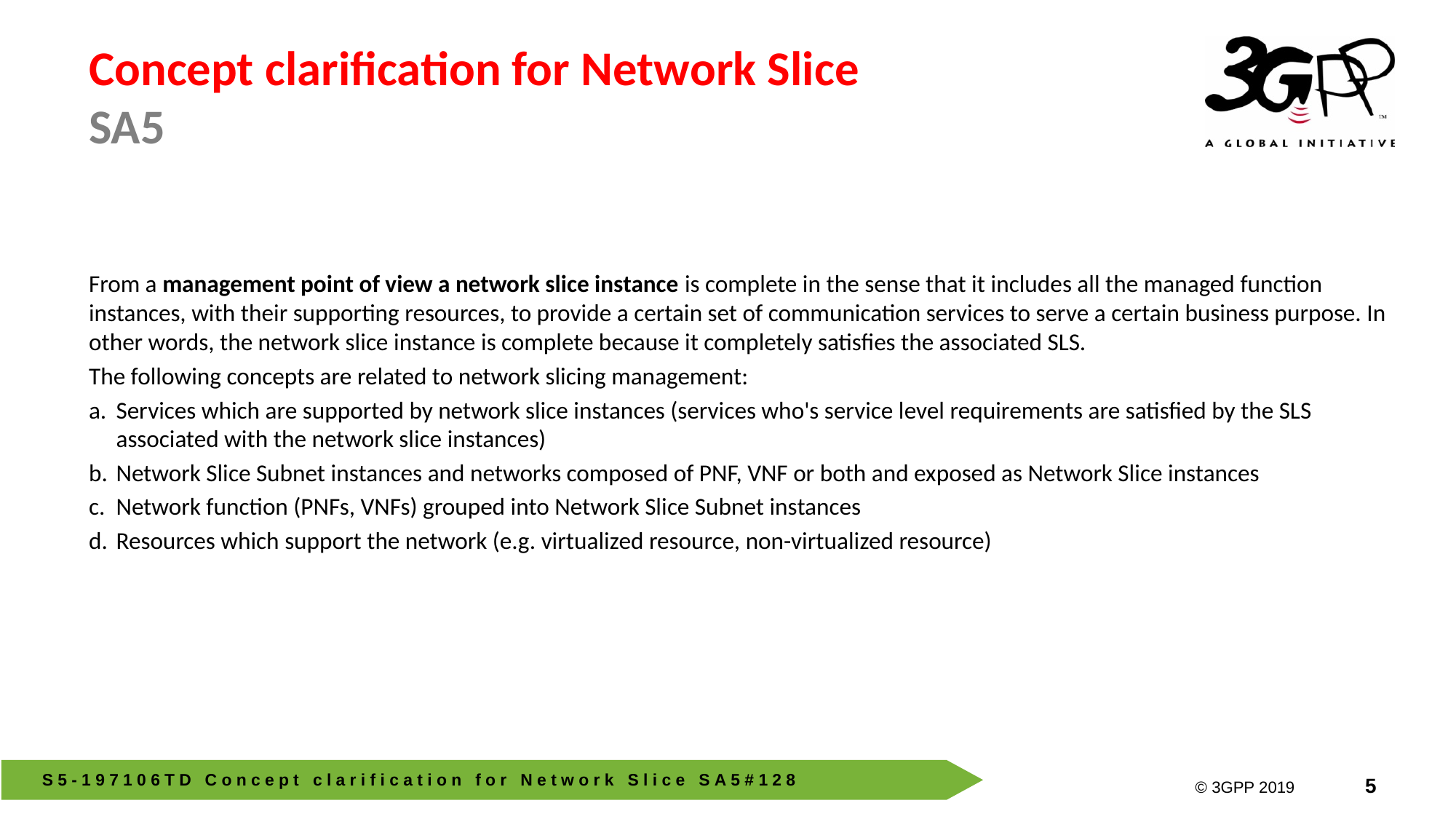

# Concept clarification for Network Slice SA5
From a management point of view a network slice instance is complete in the sense that it includes all the managed function instances, with their supporting resources, to provide a certain set of communication services to serve a certain business purpose. In other words, the network slice instance is complete because it completely satisfies the associated SLS.
The following concepts are related to network slicing management:
Services which are supported by network slice instances (services who's service level requirements are satisfied by the SLS associated with the network slice instances)
Network Slice Subnet instances and networks composed of PNF, VNF or both and exposed as Network Slice instances
Network function (PNFs, VNFs) grouped into Network Slice Subnet instances
Resources which support the network (e.g. virtualized resource, non-virtualized resource)